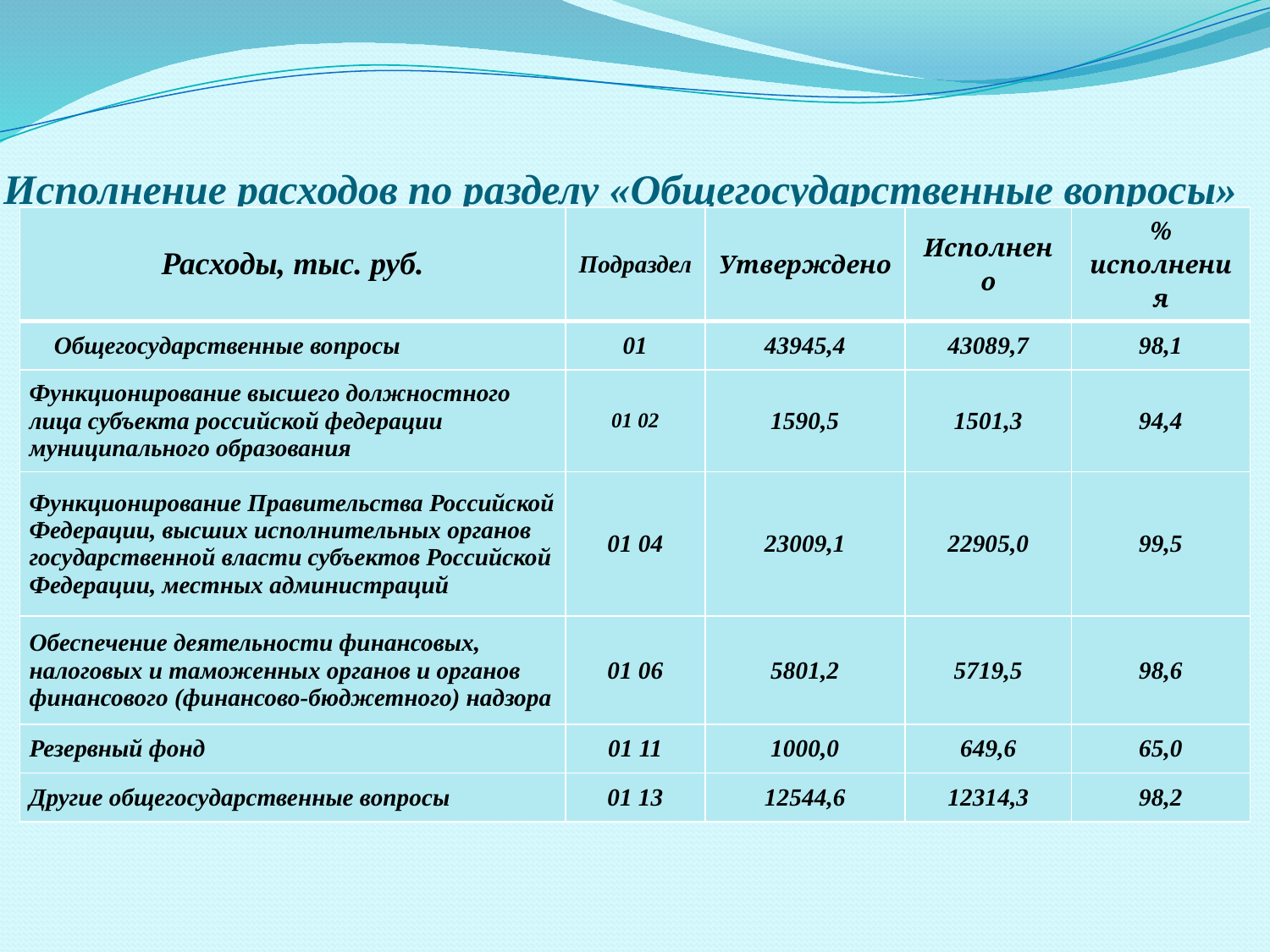

# Исполнение расходов по разделу «Общегосударственные вопросы»
| Расходы, тыс. руб. | Подраздел | Утверждено | Исполнено | % исполнения |
| --- | --- | --- | --- | --- |
| Общегосударственные вопросы | 01 | 43945,4 | 43089,7 | 98,1 |
| Функционирование высшего должностного лица субъекта российской федерации муниципального образования | 01 02 | 1590,5 | 1501,3 | 94,4 |
| Функционирование Правительства Российской Федерации, высших исполнительных органов государственной власти субъектов Российской Федерации, местных администраций | 01 04 | 23009,1 | 22905,0 | 99,5 |
| Обеспечение деятельности финансовых, налоговых и таможенных органов и органов финансового (финансово-бюджетного) надзора | 01 06 | 5801,2 | 5719,5 | 98,6 |
| Резервный фонд | 01 11 | 1000,0 | 649,6 | 65,0 |
| Другие общегосударственные вопросы | 01 13 | 12544,6 | 12314,3 | 98,2 |